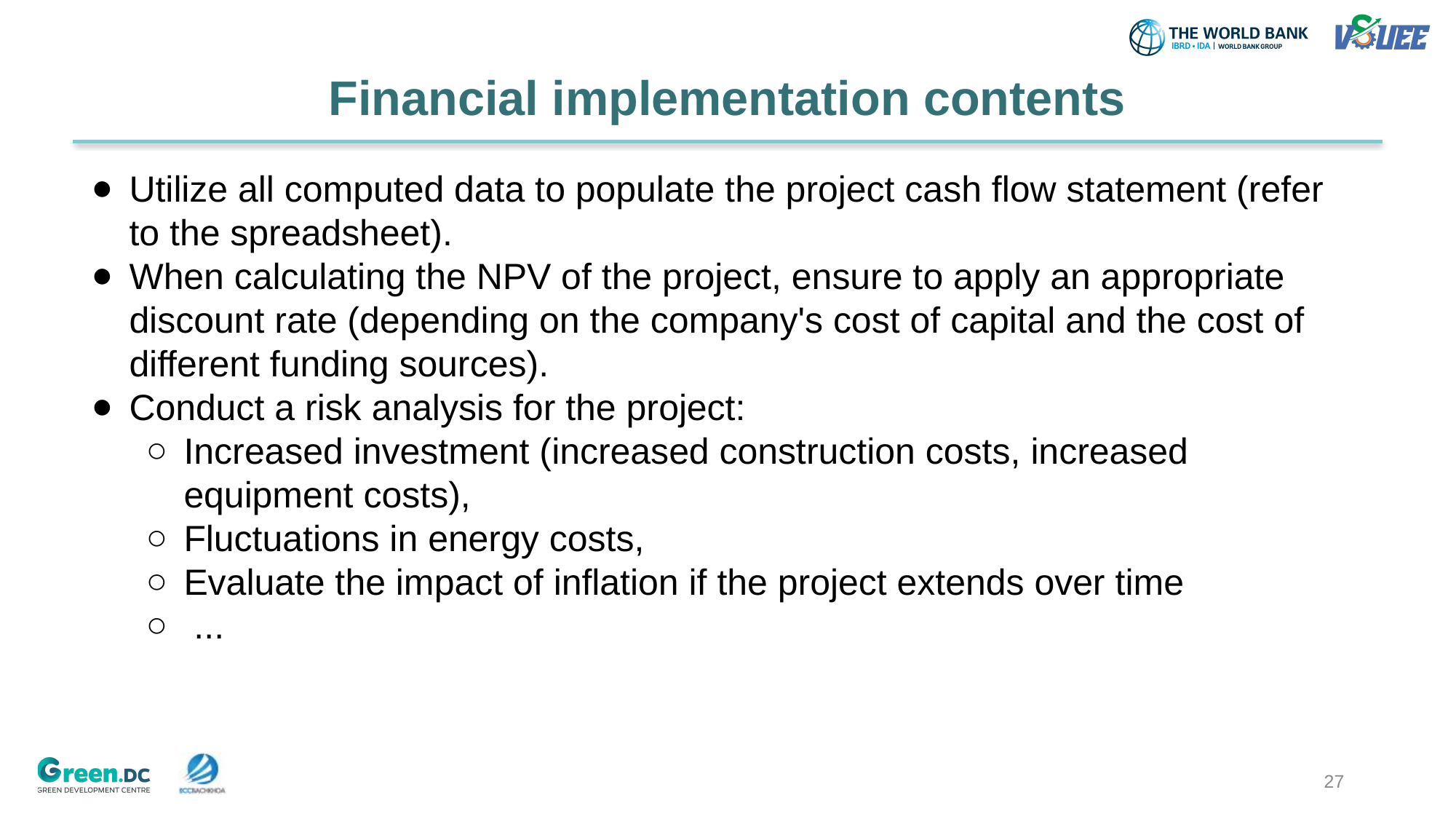

# Financial implementation contents
Utilize all computed data to populate the project cash flow statement (refer to the spreadsheet).
When calculating the NPV of the project, ensure to apply an appropriate discount rate (depending on the company's cost of capital and the cost of different funding sources).
Conduct a risk analysis for the project:
Increased investment (increased construction costs, increased equipment costs),
Fluctuations in energy costs,
Evaluate the impact of inflation if the project extends over time
 ...

27